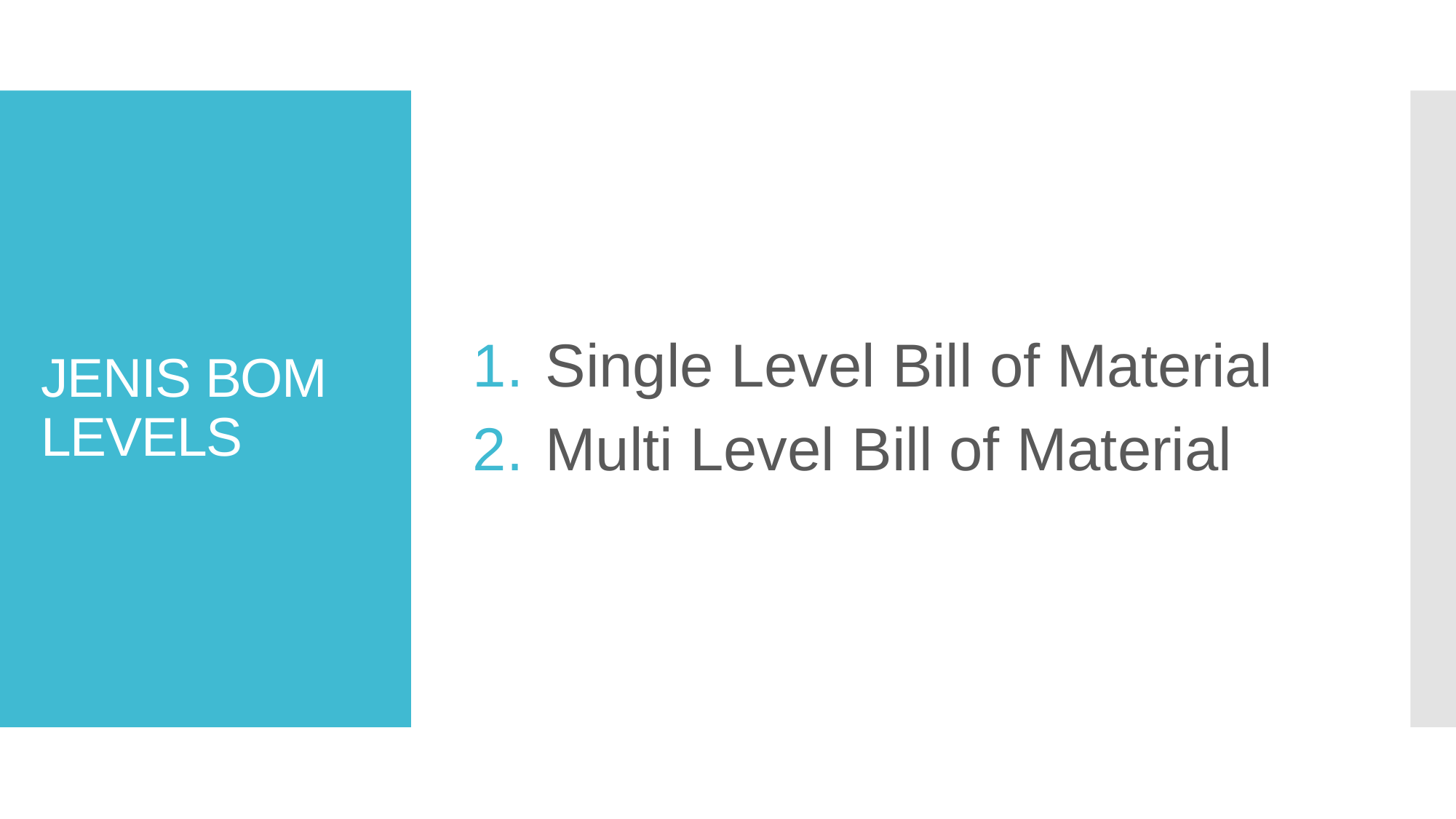

Single Level Bill of Material
Multi Level Bill of Material
# JENIS BOM LEVELS